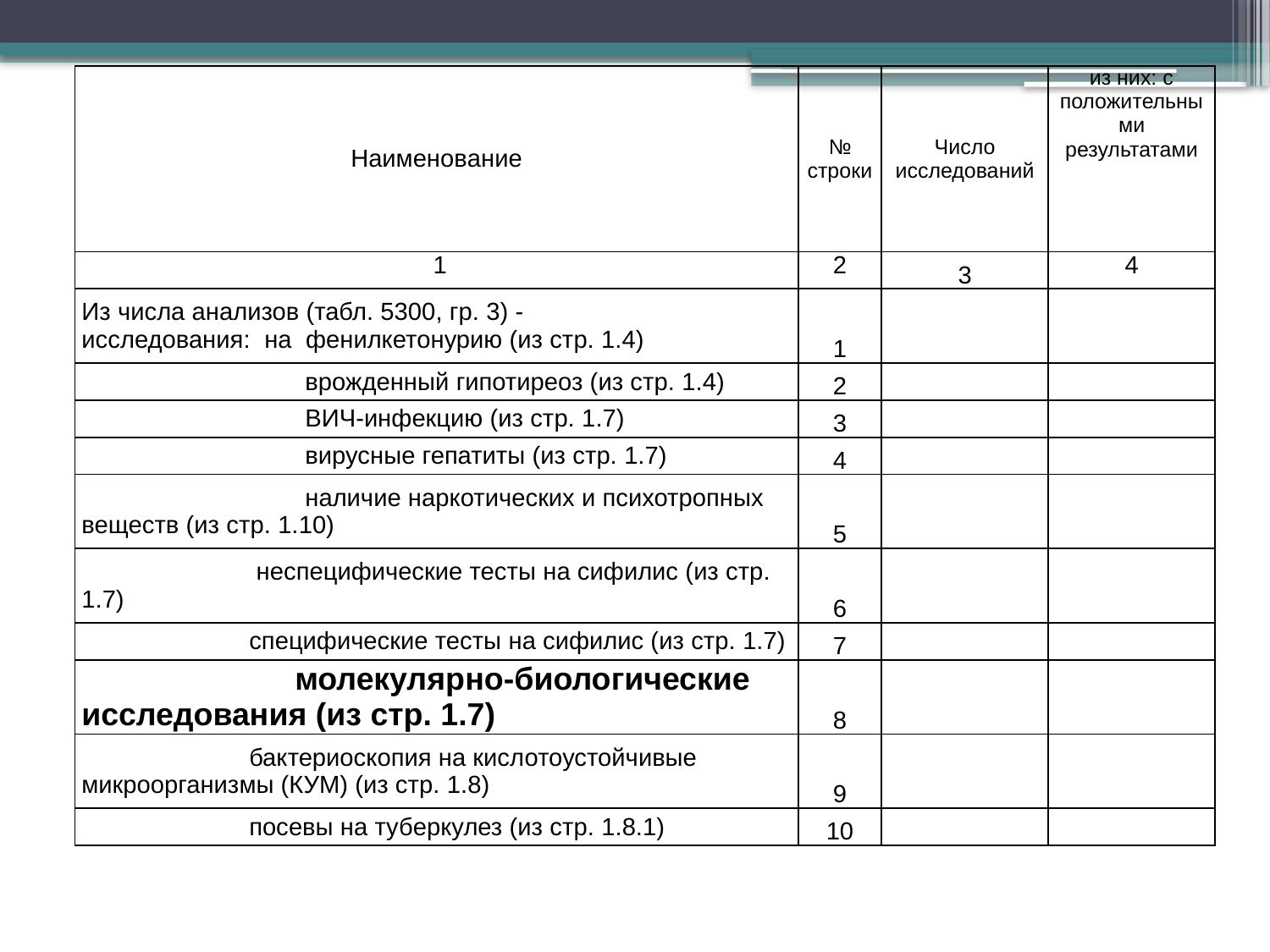

| Наименование | № строки | Число исследований | из них: с положительными результатами |
| --- | --- | --- | --- |
| 1 | 2 | 3 | 4 |
| Из числа анализов (табл. 5300, гр. 3) - исследования: на фенилкетонурию (из стр. 1.4) | 1 |  |  |
| врожденный гипотиреоз (из стр. 1.4) | 2 |  |  |
| ВИЧ-инфекцию (из стр. 1.7) | 3 |  |  |
| вирусные гепатиты (из стр. 1.7) | 4 |  |  |
| наличие наркотических и психотропных веществ (из стр. 1.10) | 5 |  |  |
| неспецифические тесты на сифилис (из стр. 1.7) | 6 |  |  |
| специфические тесты на сифилис (из стр. 1.7) | 7 |  |  |
| молекулярно-биологические исследования (из стр. 1.7) | 8 |  |  |
| бактериоскопия на кислотоустойчивые микроорганизмы (КУМ) (из стр. 1.8) | 9 |  |  |
| посевы на туберкулез (из стр. 1.8.1) | 10 |  |  |